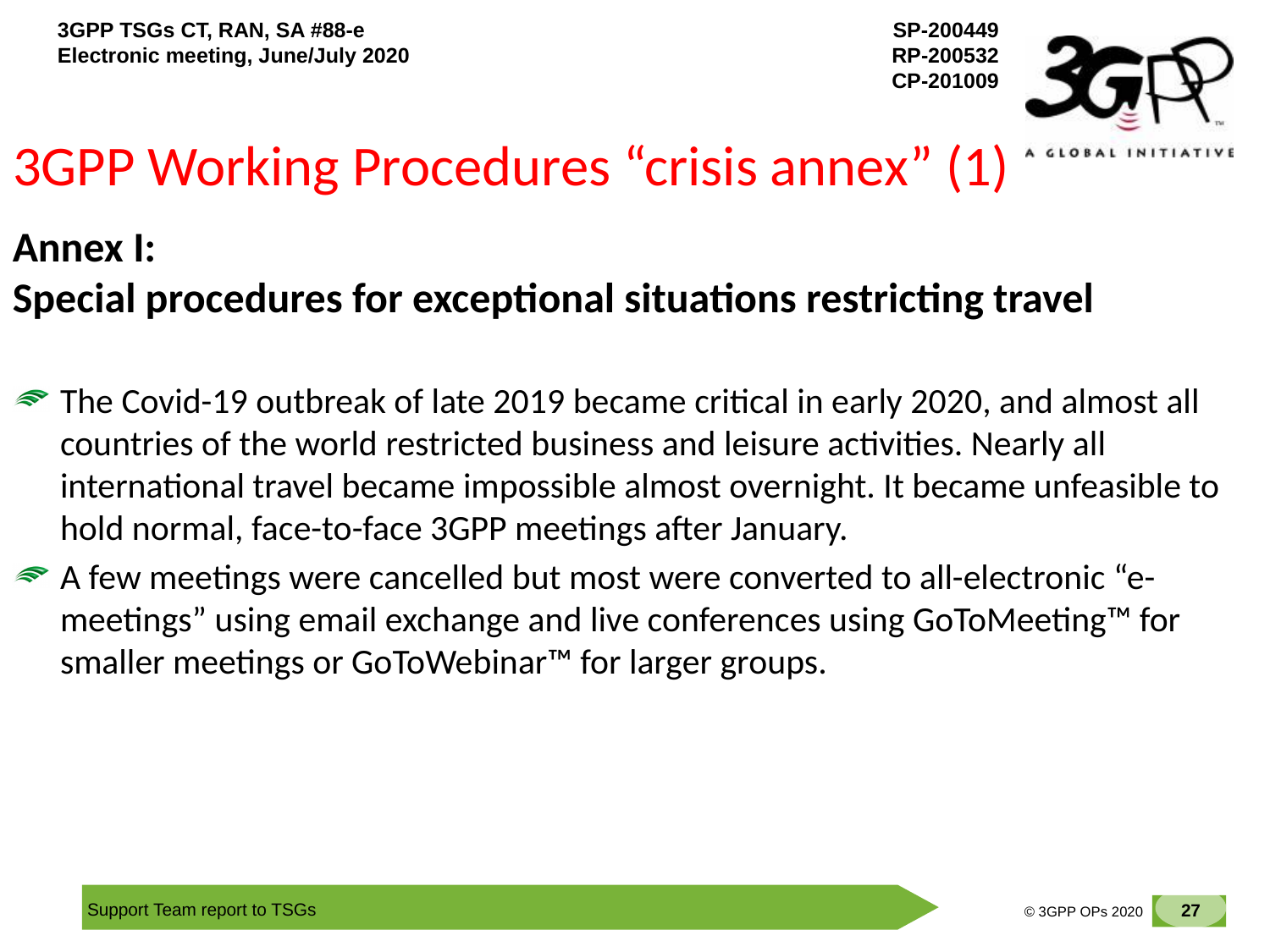

# 3GPP Working Procedures “crisis annex” (1)
Annex I:     
Special procedures for exceptional situations restricting travel

The Covid-19 outbreak of late 2019 became critical in early 2020, and almost all countries of the world restricted business and leisure activities. Nearly all international travel became impossible almost overnight. It became unfeasible to hold normal, face-to-face 3GPP meetings after January.
A few meetings were cancelled but most were converted to all-electronic “e-meetings” using email exchange and live conferences using GoToMeeting™ for smaller meetings or GoToWebinar™ for larger groups.

27